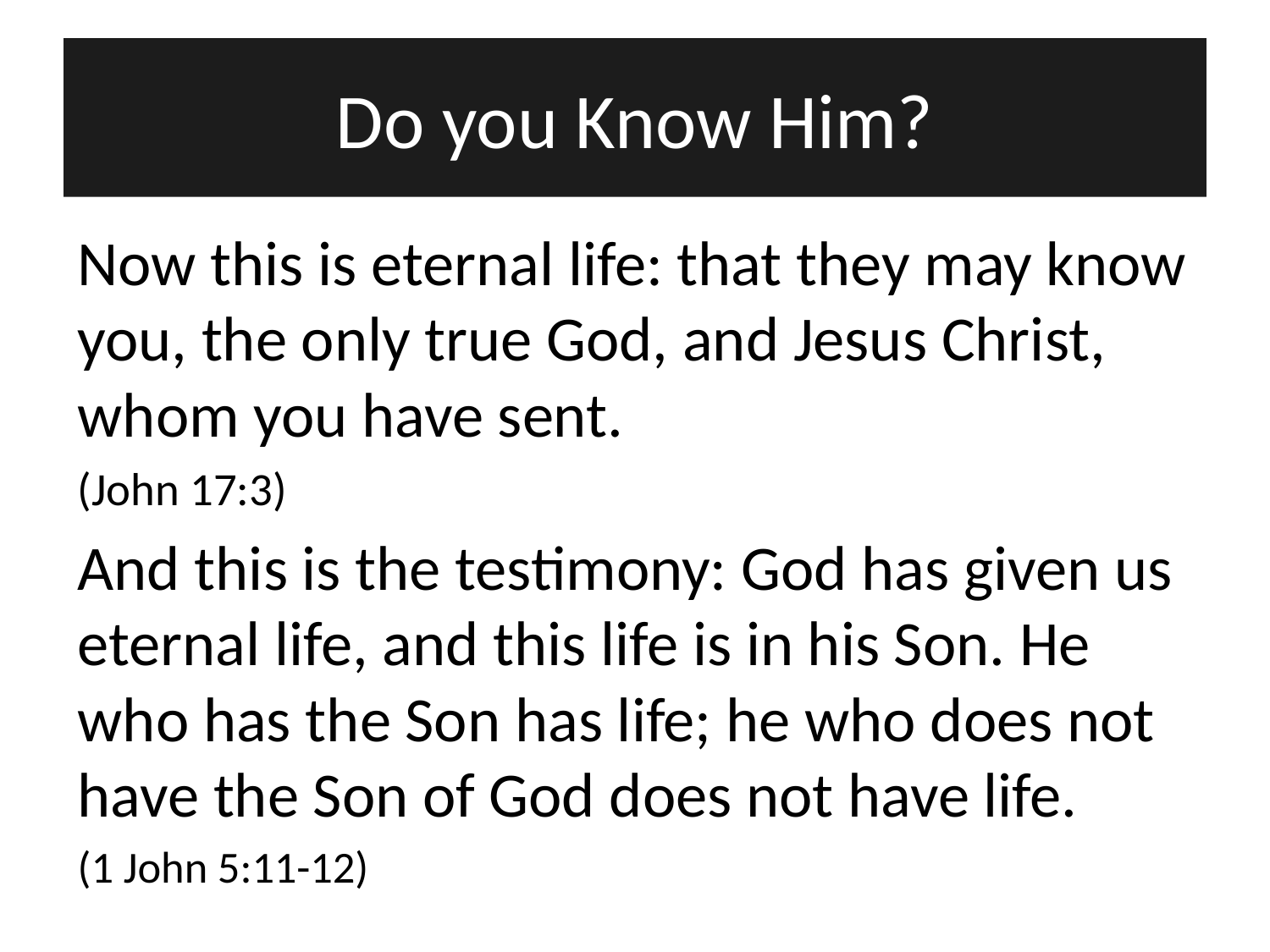

# Do you Know Him?
Now this is eternal life: that they may know you, the only true God, and Jesus Christ, whom you have sent.
(John 17:3)
And this is the testimony: God has given us eternal life, and this life is in his Son. He who has the Son has life; he who does not have the Son of God does not have life.
(1 John 5:11-12)